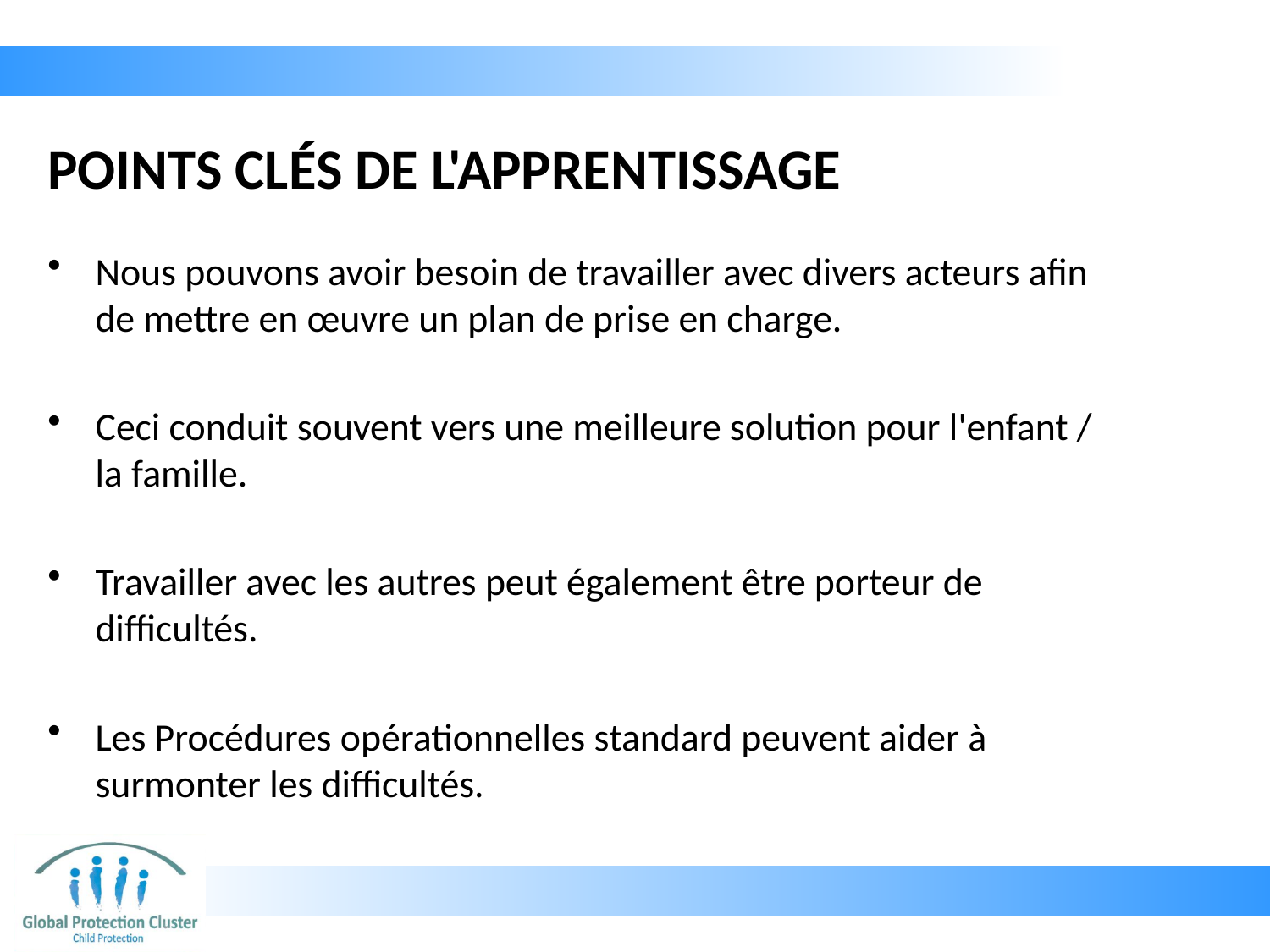

# POINTS CLÉS DE L'APPRENTISSAGE

Nous pouvons avoir besoin de travailler avec divers acteurs afin de mettre en œuvre un plan de prise en charge.

Ceci conduit souvent vers une meilleure solution pour l'enfant / la famille.

Travailler avec les autres peut également être porteur de difficultés.

Les Procédures opérationnelles standard peuvent aider à surmonter les difficultés.